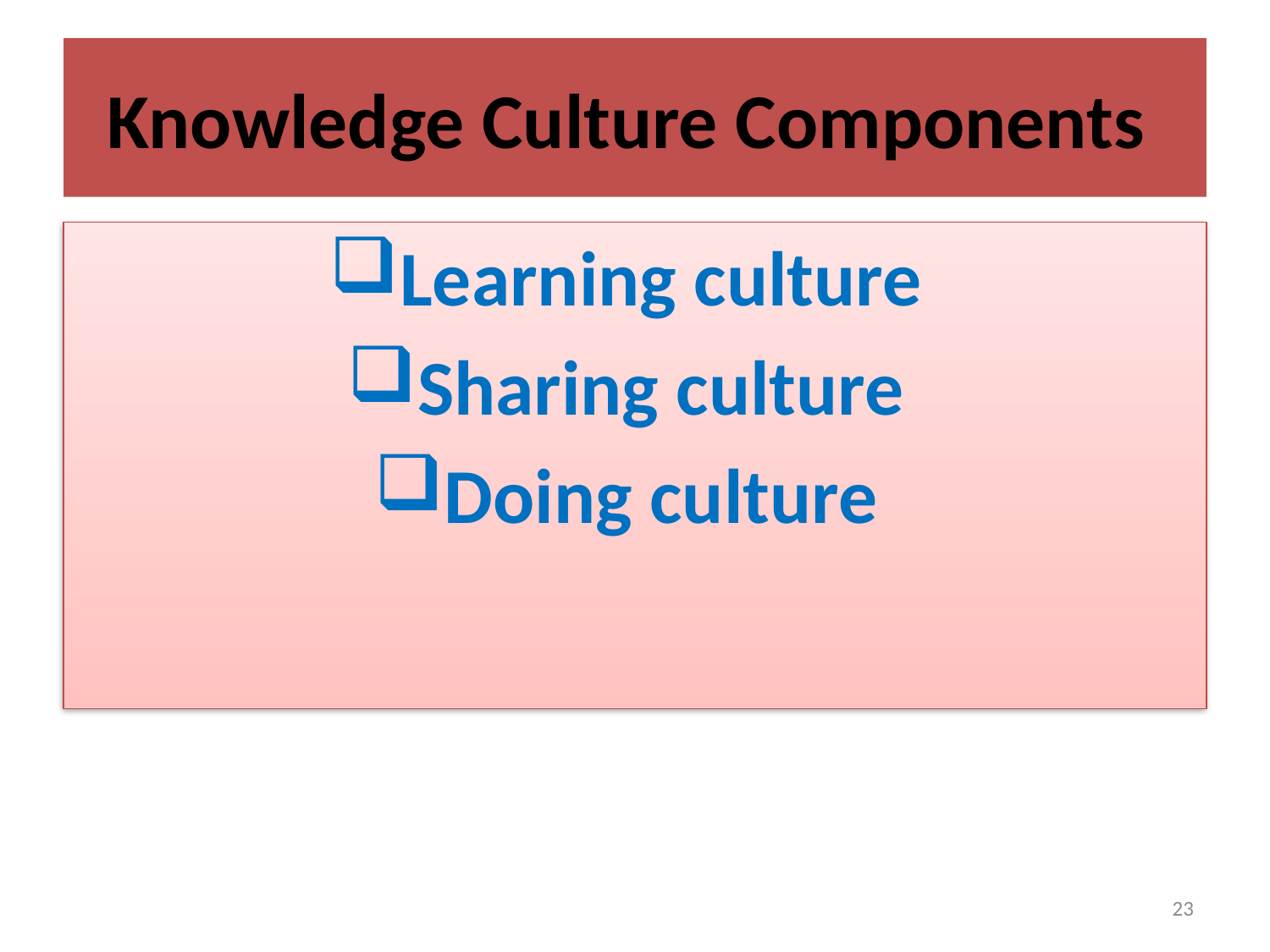

# Knowledge Culture Components
Learning culture
Sharing culture
Doing culture
23